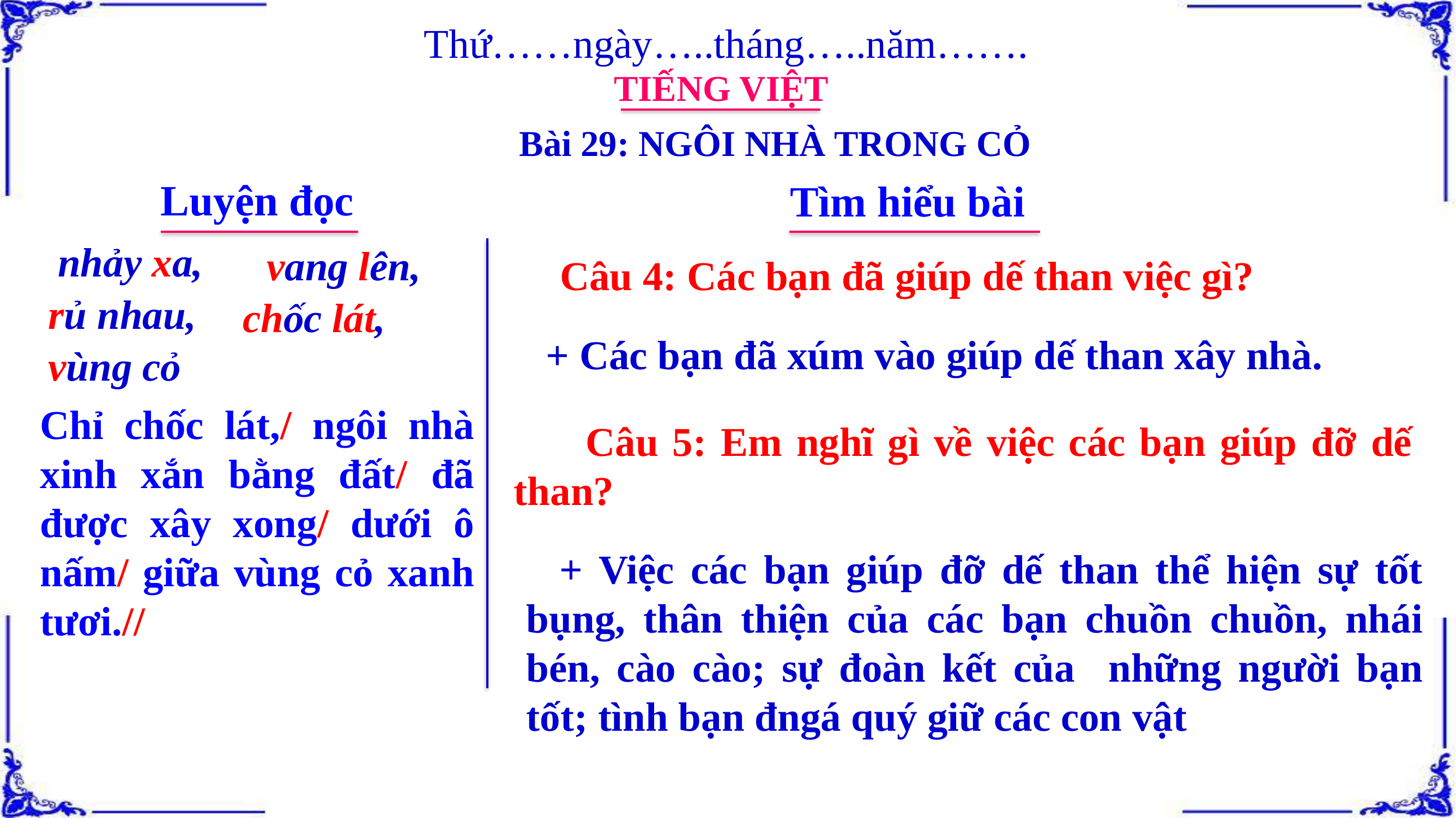

Thứ……ngày…..tháng…..năm…….
TIẾNG VIỆT
Bài 29: NGÔI NHÀ TRONG CỎ
Luyện đọc
Tìm hiểu bài
nhảy xa,
vang lên,
     Câu 4: Các bạn đã giúp dế than việc gì?
rủ nhau,
chốc lát,
    + Các bạn đã xúm vào giúp dế than xây nhà.

vùng cỏ
Chỉ chốc lát,/ ngôi nhà xinh xắn bằng đất/ đã được xây xong/ dưới ô nấm/ giữa vùng cỏ xanh tươi.//
     Câu 5: Em nghĩ gì về việc các bạn giúp đỡ dế than?
  + Việc các bạn giúp đỡ dế than thể hiện sự tốt bụng, thân thiện của các bạn chuồn chuồn, nhái bén, cào cào; sự đoàn kết của  những người bạn tốt; tình bạn đngá quý giữ các con vật